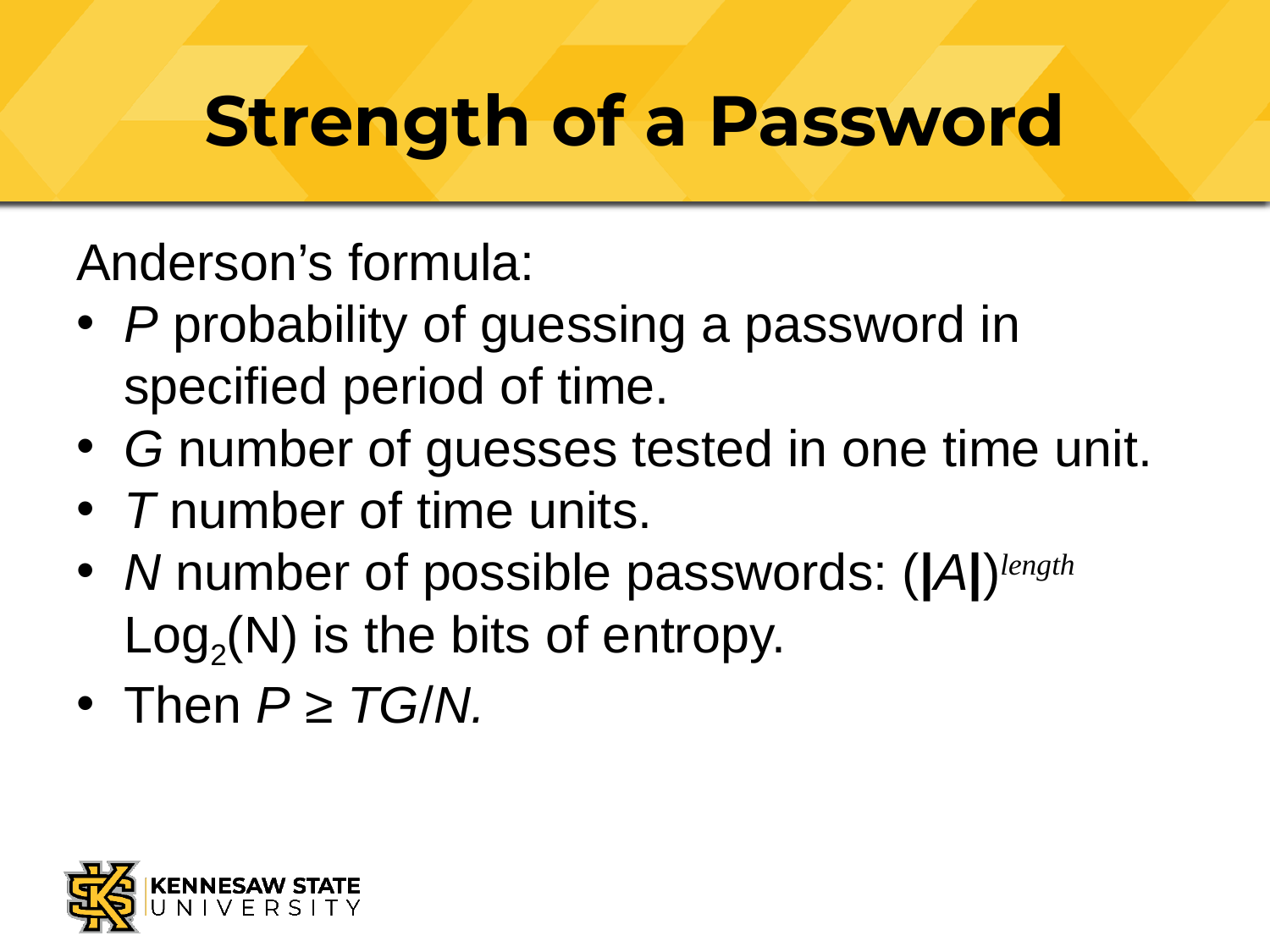

# Strength of a Password
Anderson’s formula:
P probability of guessing a password in specified period of time.
G number of guesses tested in one time unit.
T number of time units.
N number of possible passwords: (|A|)length
Log2(N) is the bits of entropy.
Then P ≥ TG/N.